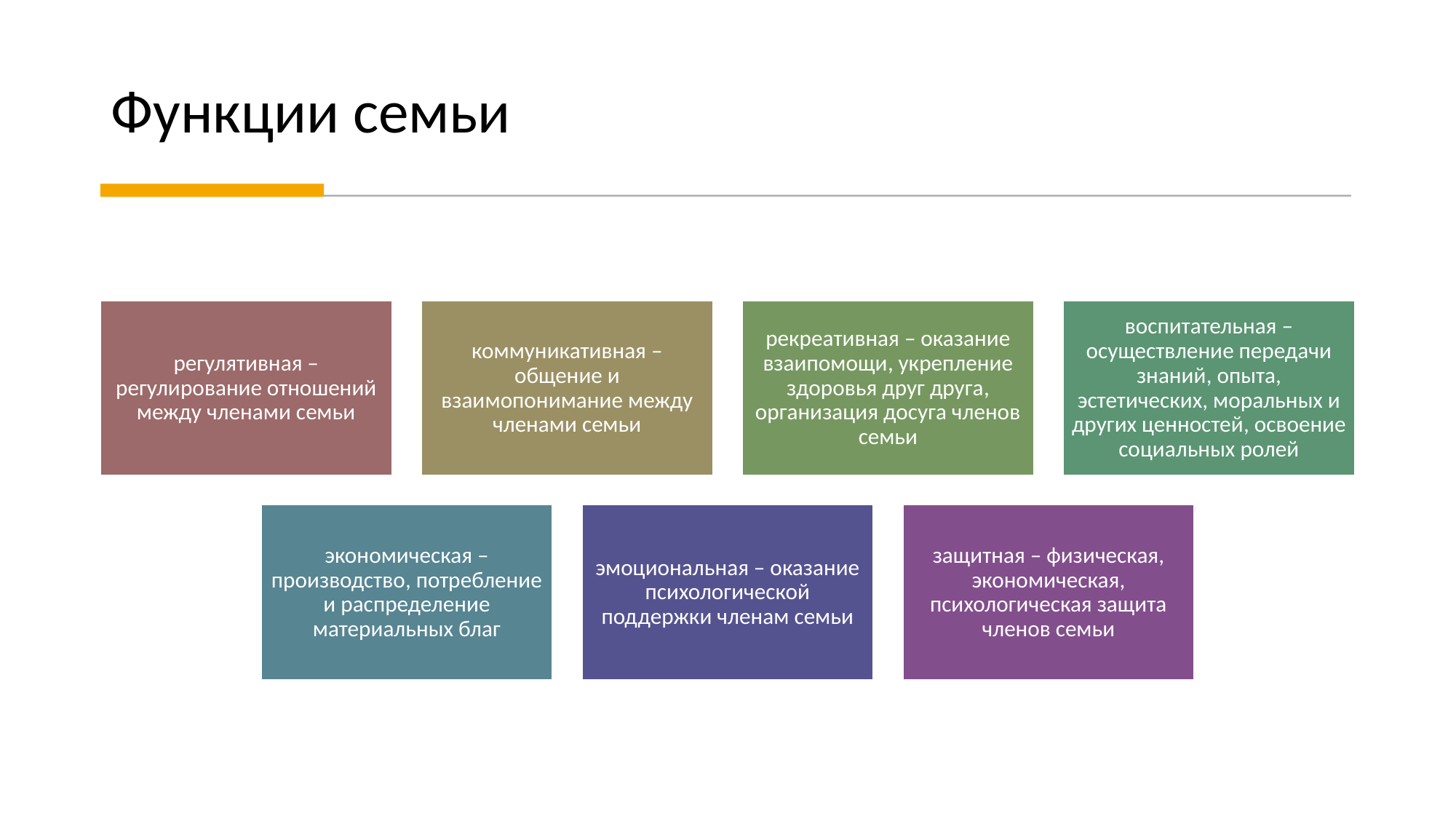

# Функции семьи

регулятивная – регулирование отношений между членами семьи
коммуникативная – общение и взаимопонимание между членами семьи
рекреативная – оказание взаипомощи, укрепление здоровья друг друга, организация досуга членов семьи
воспитательная – осуществление передачи знаний, опыта, эстетических, моральных и других ценностей, освоение социальных ролей
экономическая – производство, потребление и распределение материальных благ
эмоциональная – оказание психологической поддержки членам семьи
защитная – физическая, экономическая, психологическая защита членов семьи